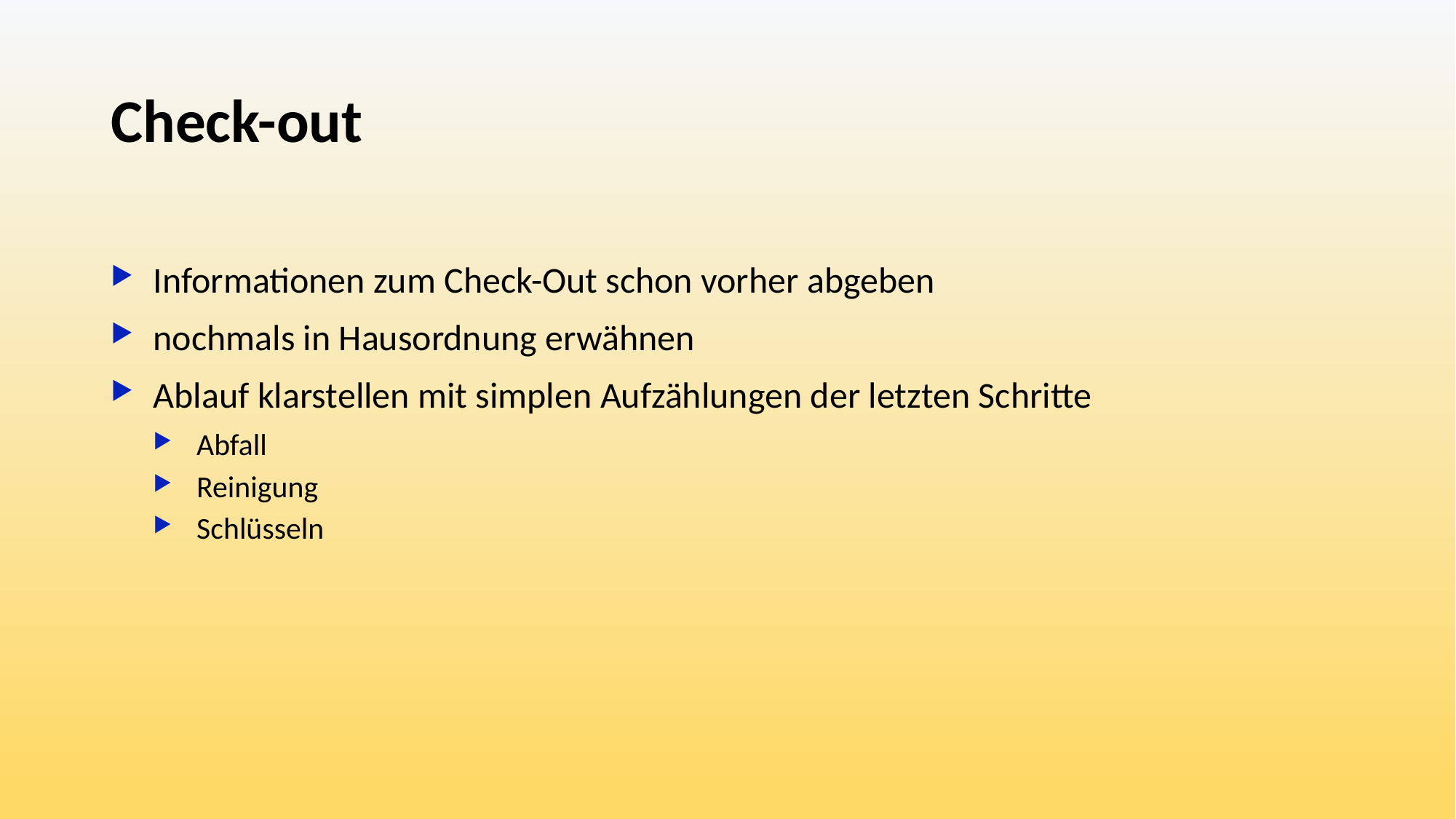

# Check-out
Informationen zum Check-Out schon vorher abgeben
nochmals in Hausordnung erwähnen
Ablauf klarstellen mit simplen Aufzählungen der letzten Schritte
Abfall
Reinigung
Schlüsseln